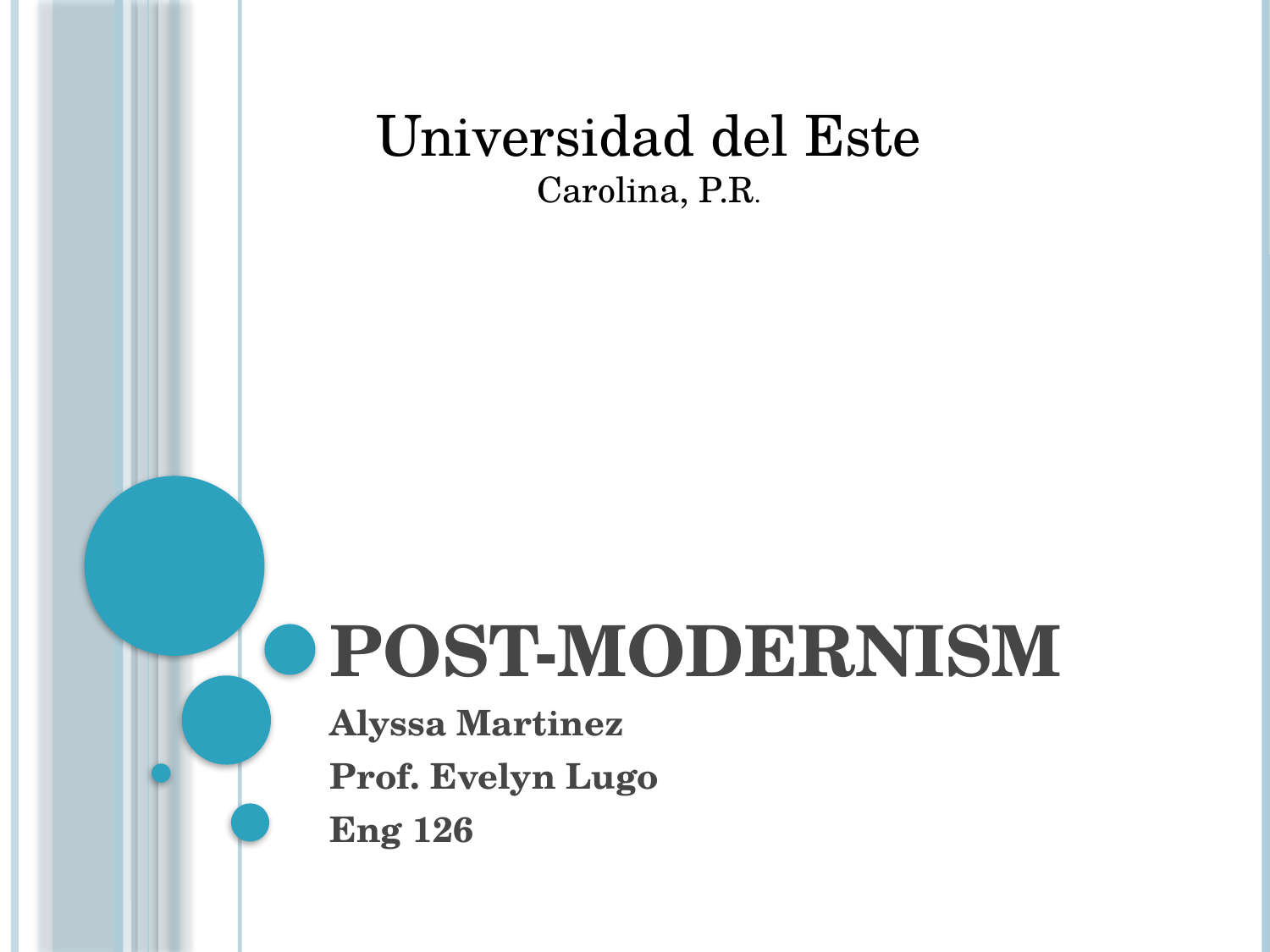

Universidad del Este
Carolina, P.R.
# Post-modernism
Alyssa Martinez
Prof. Evelyn Lugo
Eng 126